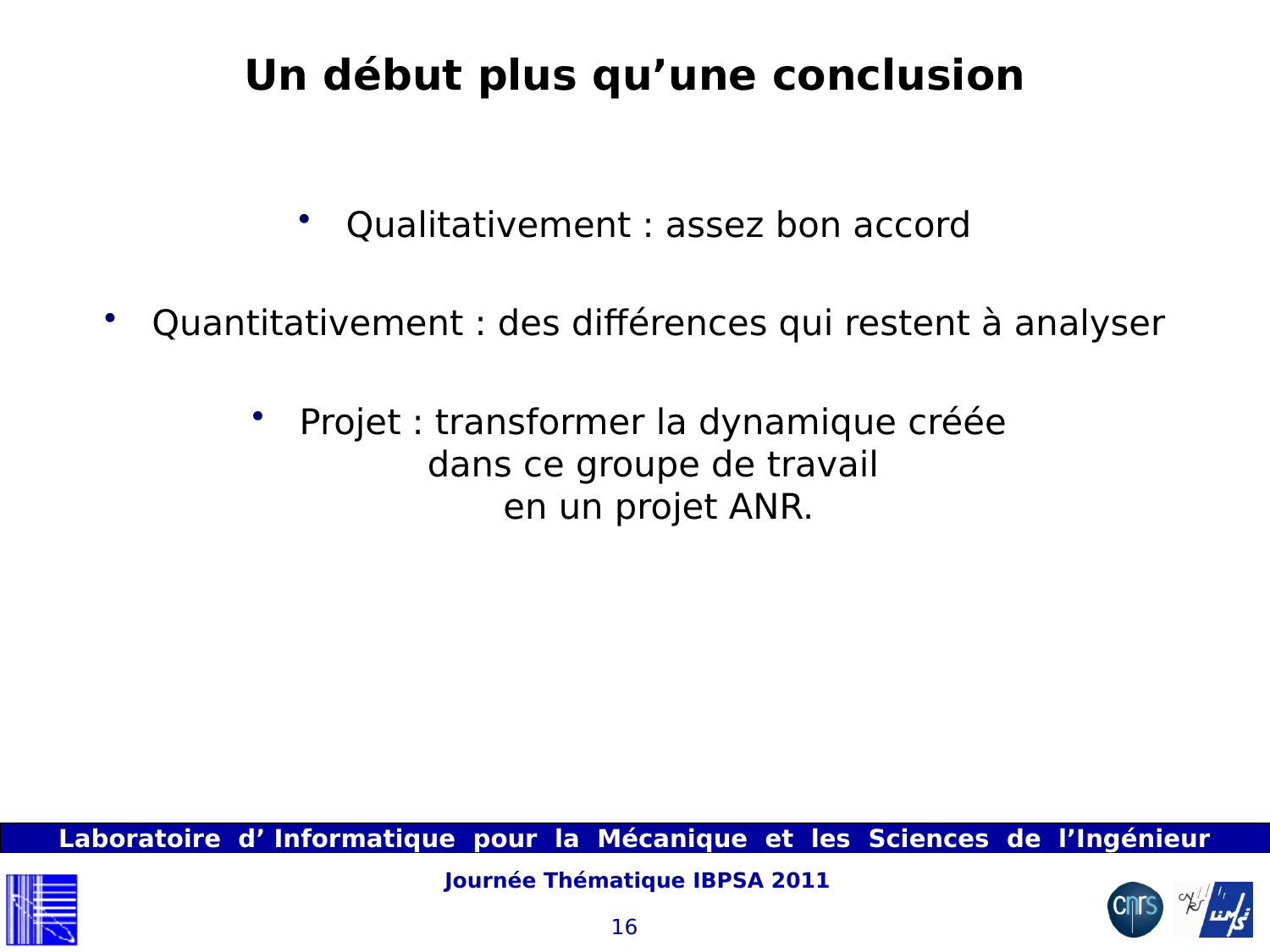

# Un début plus qu’une conclusion

Qualitativement : assez bon accord

Quantitativement : des différences qui restent à analyser

Projet : transformer la dynamique créée
dans ce groupe de travail
en un projet ANR.

Journée Thématique IBPSA 2011
16